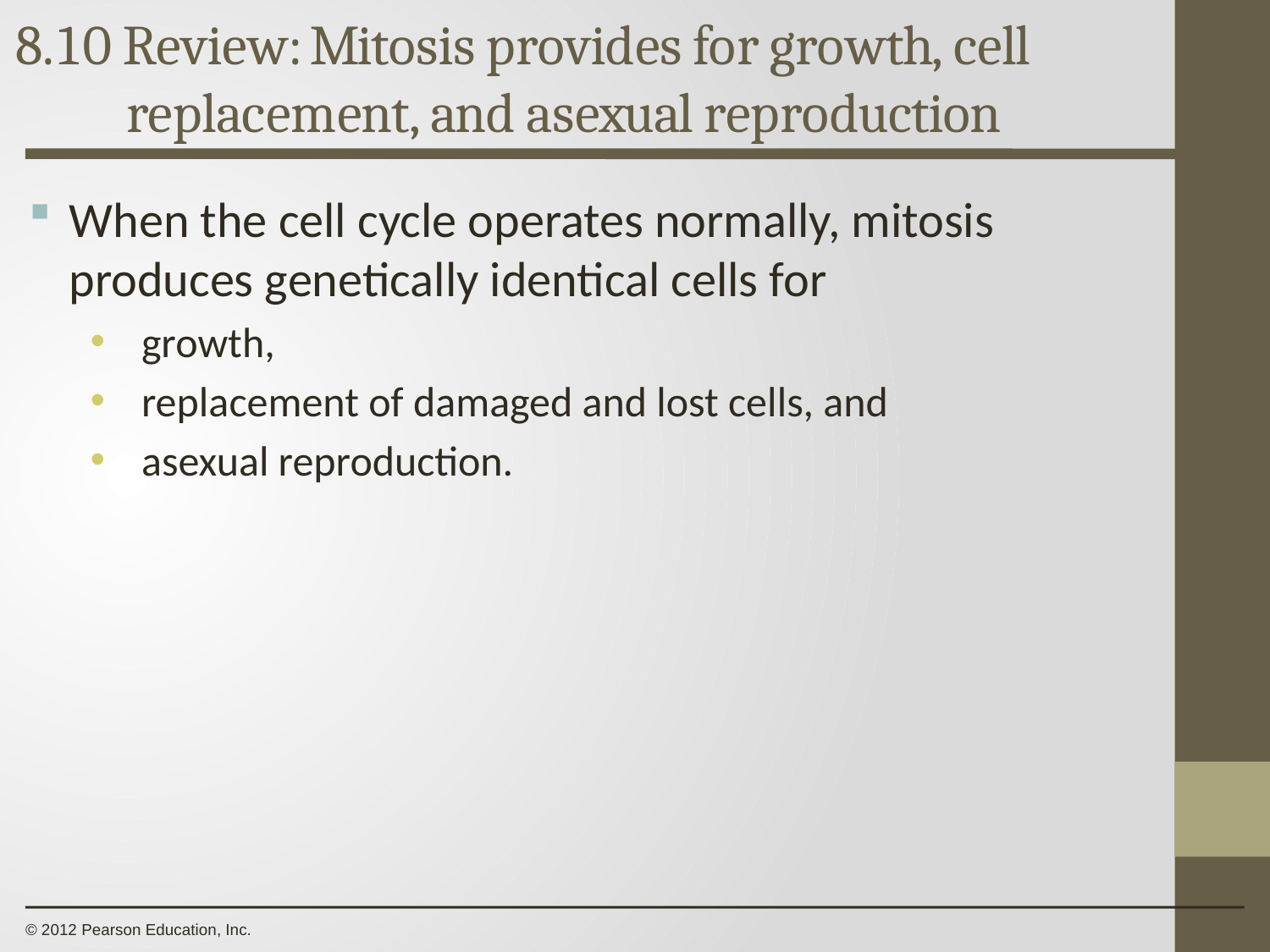

8.10 Review: Mitosis provides for growth, cell
replacement, and asexual reproduction
0

When the cell cycle operates normally, mitosis produces genetically identical cells for
growth,
replacement of damaged and lost cells, and
asexual reproduction.

© 2012 Pearson Education, Inc.